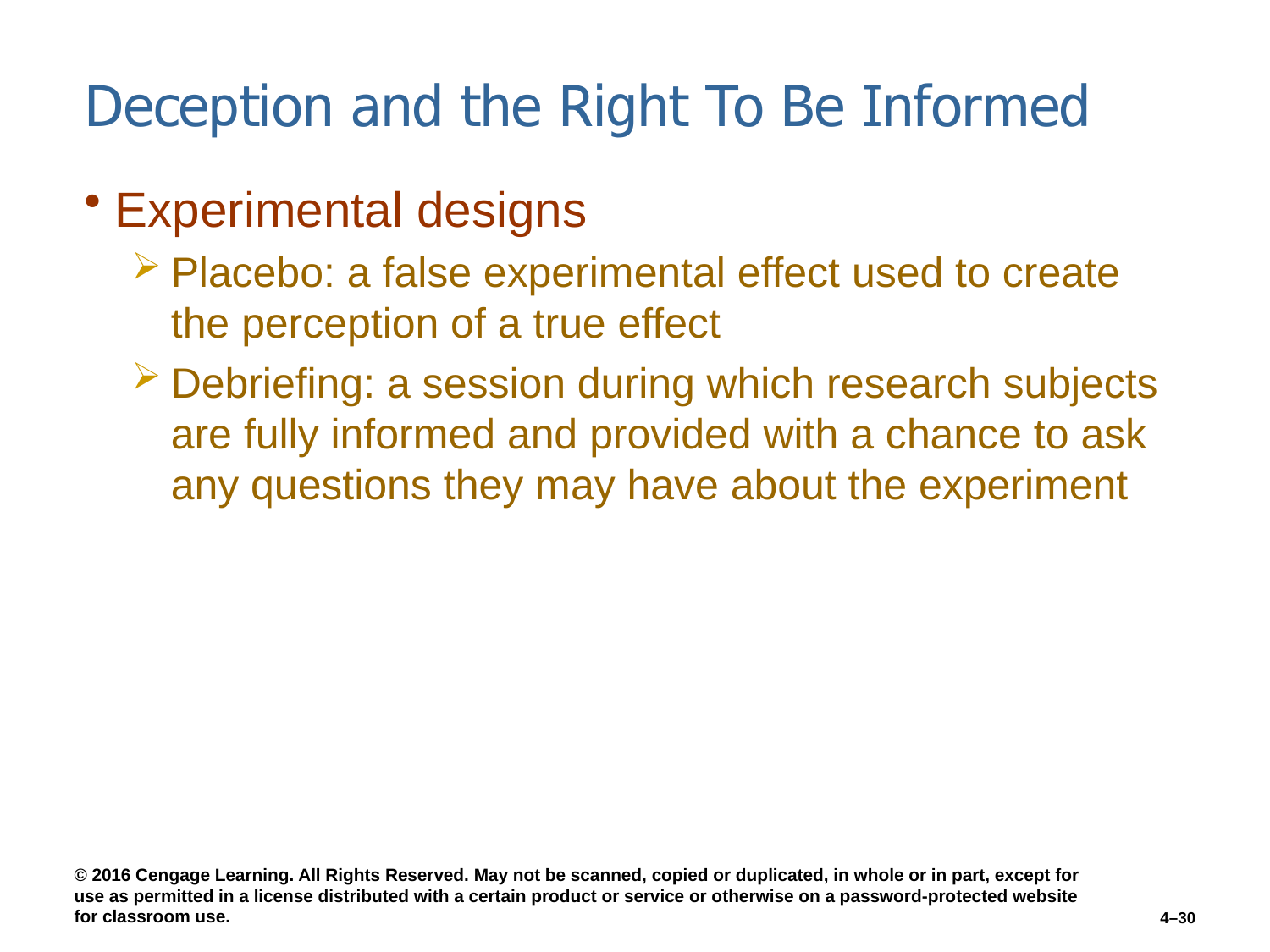

# Deception and the Right To Be Informed
Experimental designs
Placebo: a false experimental effect used to create the perception of a true effect
Debriefing: a session during which research subjects are fully informed and provided with a chance to ask any questions they may have about the experiment
4–30
© 2016 Cengage Learning. All Rights Reserved. May not be scanned, copied or duplicated, in whole or in part, except for use as permitted in a license distributed with a certain product or service or otherwise on a password-protected website for classroom use.